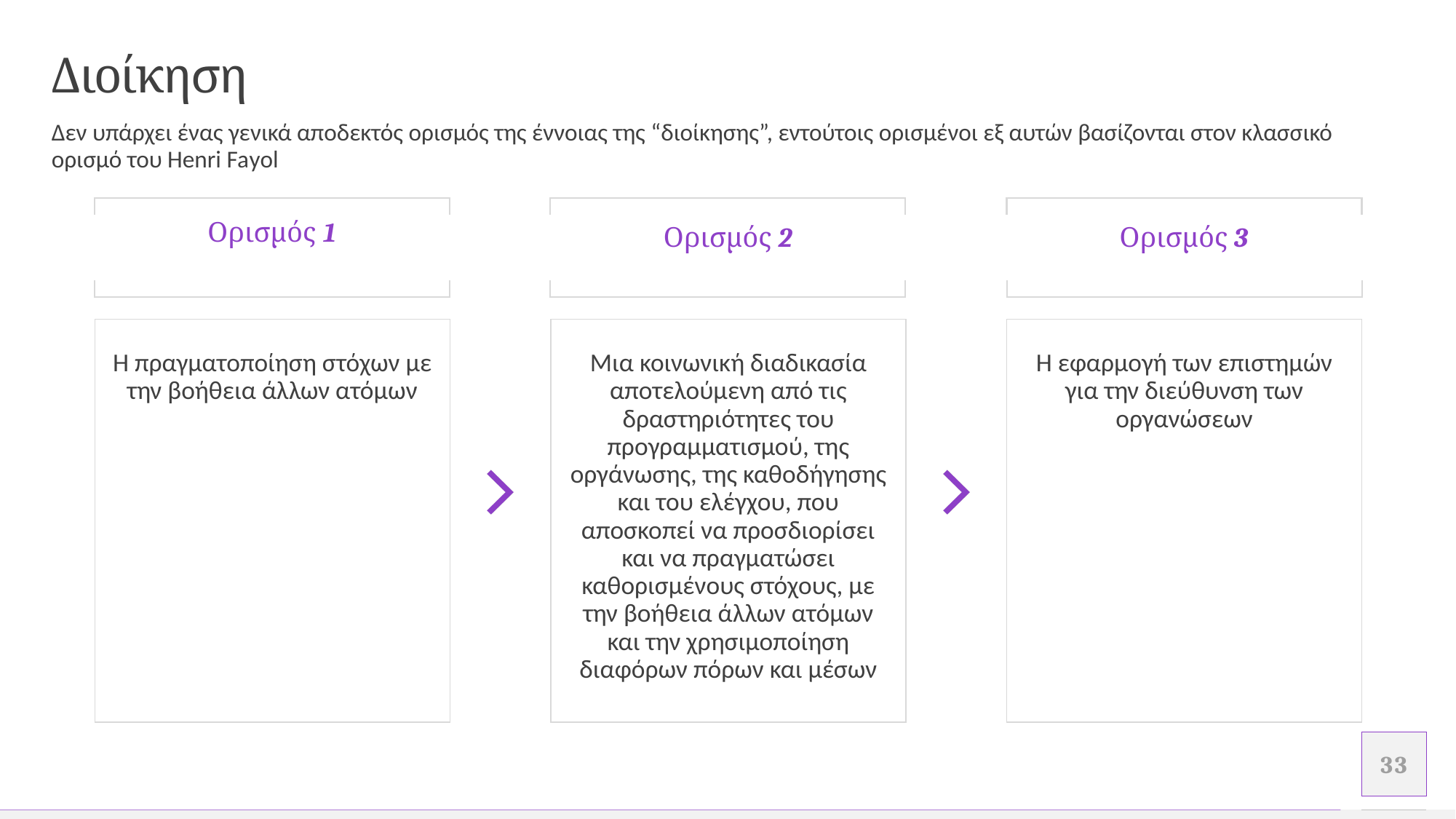

# Διοίκηση
Δεν υπάρχει ένας γενικά αποδεκτός ορισμός της έννοιας της “διοίκησης”, εντούτοις ορισμένοι εξ αυτών βασίζονται στον κλασσικό ορισμό του Henri Fayol
Ορισμός 1
Ορισμός 2
Ορισμός 3
Η πραγματοποίηση στόχων με την βοήθεια άλλων ατόμων
Μια κοινωνική διαδικασία αποτελούμενη από τις δραστηριότητες του προγραμματισμού, της οργάνωσης, της καθοδήγησης και του ελέγχου, που αποσκοπεί να προσδιορίσει και να πραγματώσει καθορισμένους στόχους, με την βοήθεια άλλων ατόμων και την χρησιμοποίηση διαφόρων πόρων και μέσων
Η εφαρμογή των επιστημών για την διεύθυνση των οργανώσεων
.
.
33
Προσθέστε υποσέλιδο